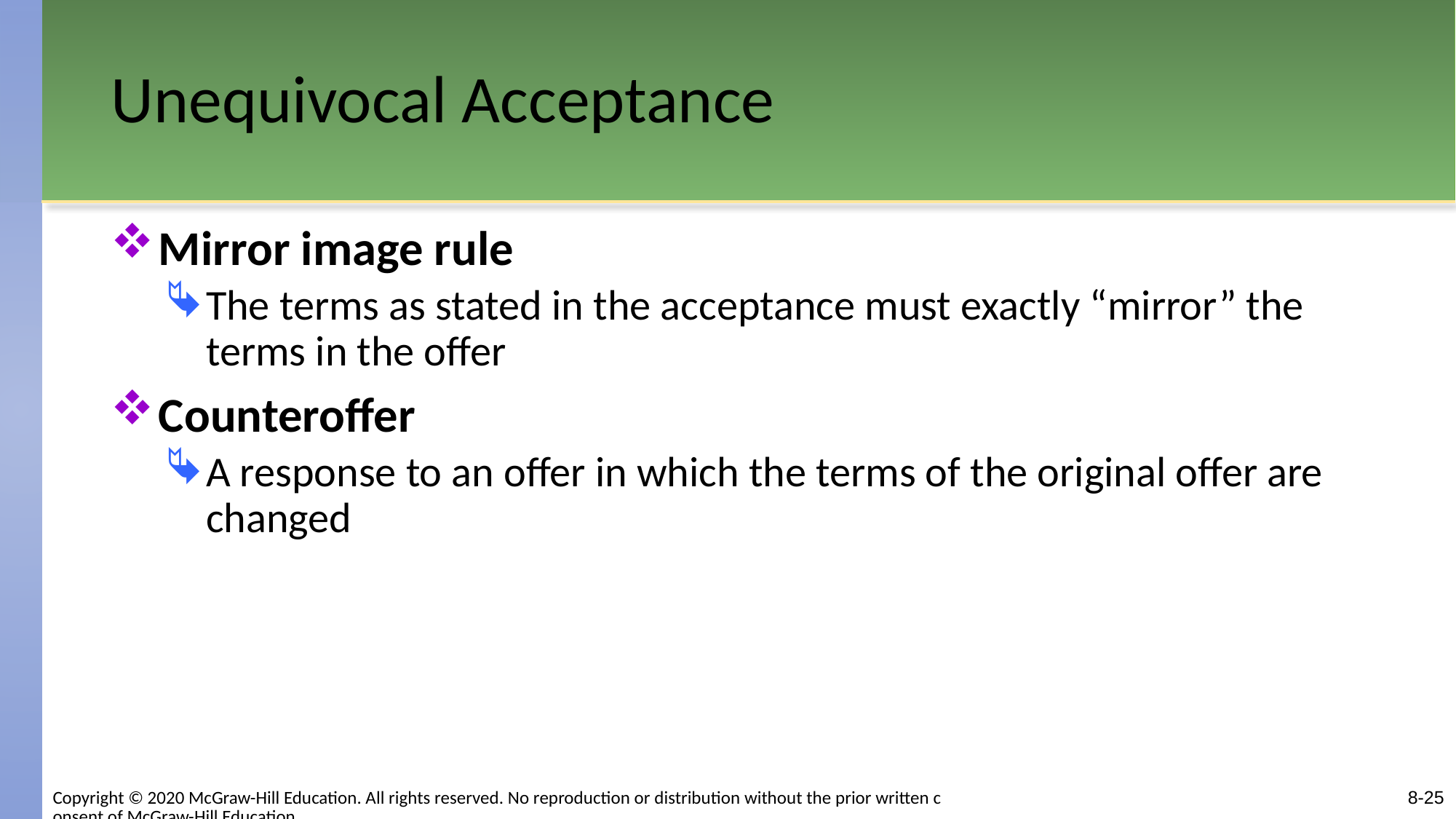

# Unequivocal Acceptance
Mirror image rule
The terms as stated in the acceptance must exactly “mirror” the terms in the offer
Counteroffer
A response to an offer in which the terms of the original offer are changed

8-25
Copyright © 2020 McGraw-Hill Education. All rights reserved. No reproduction or distribution without the prior written consent of McGraw-Hill Education.